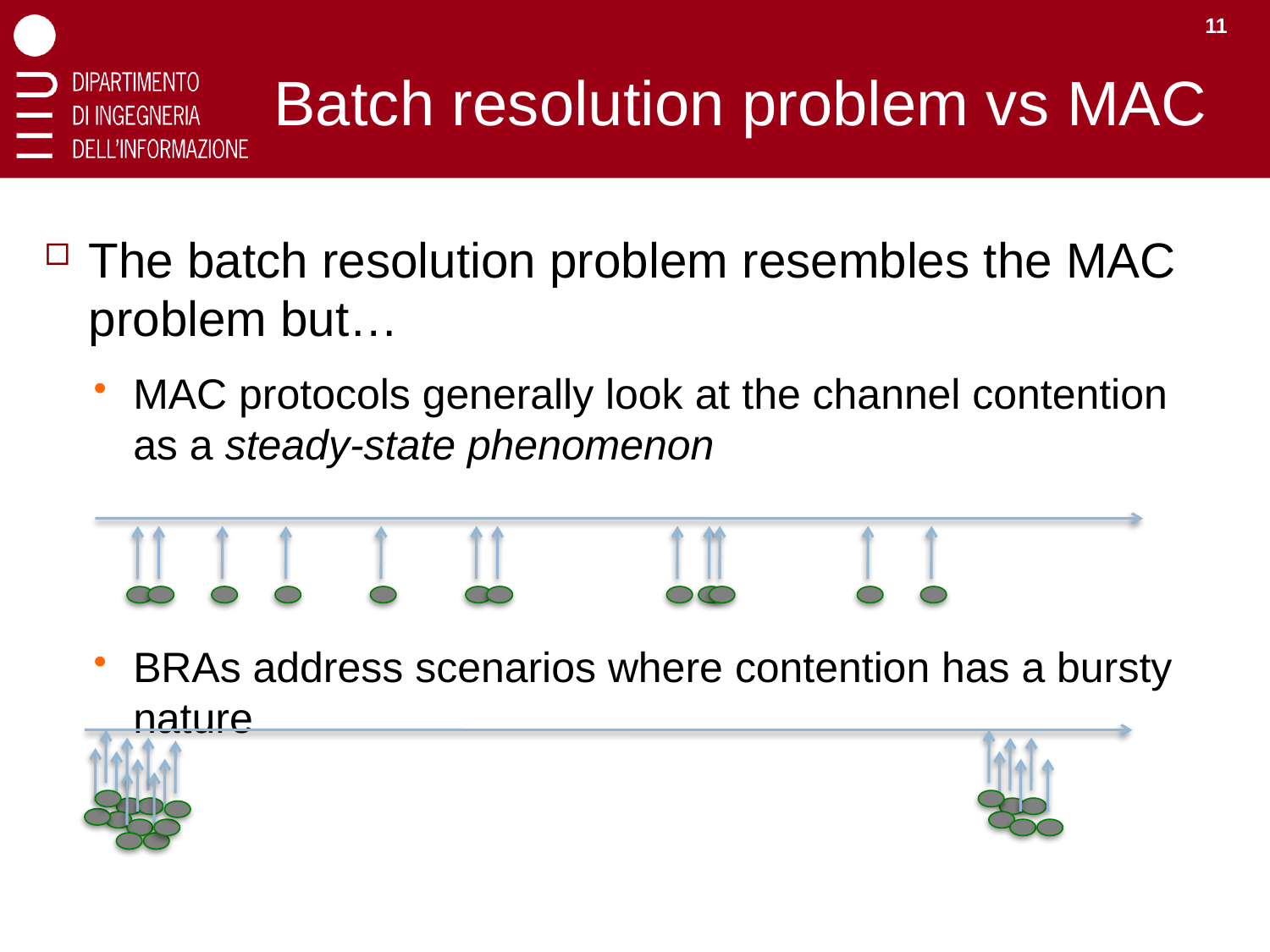

11
# Batch resolution problem vs MAC
The batch resolution problem resembles the MAC problem but…
MAC protocols generally look at the channel contention as a steady-state phenomenon

BRAs address scenarios where contention has a bursty nature